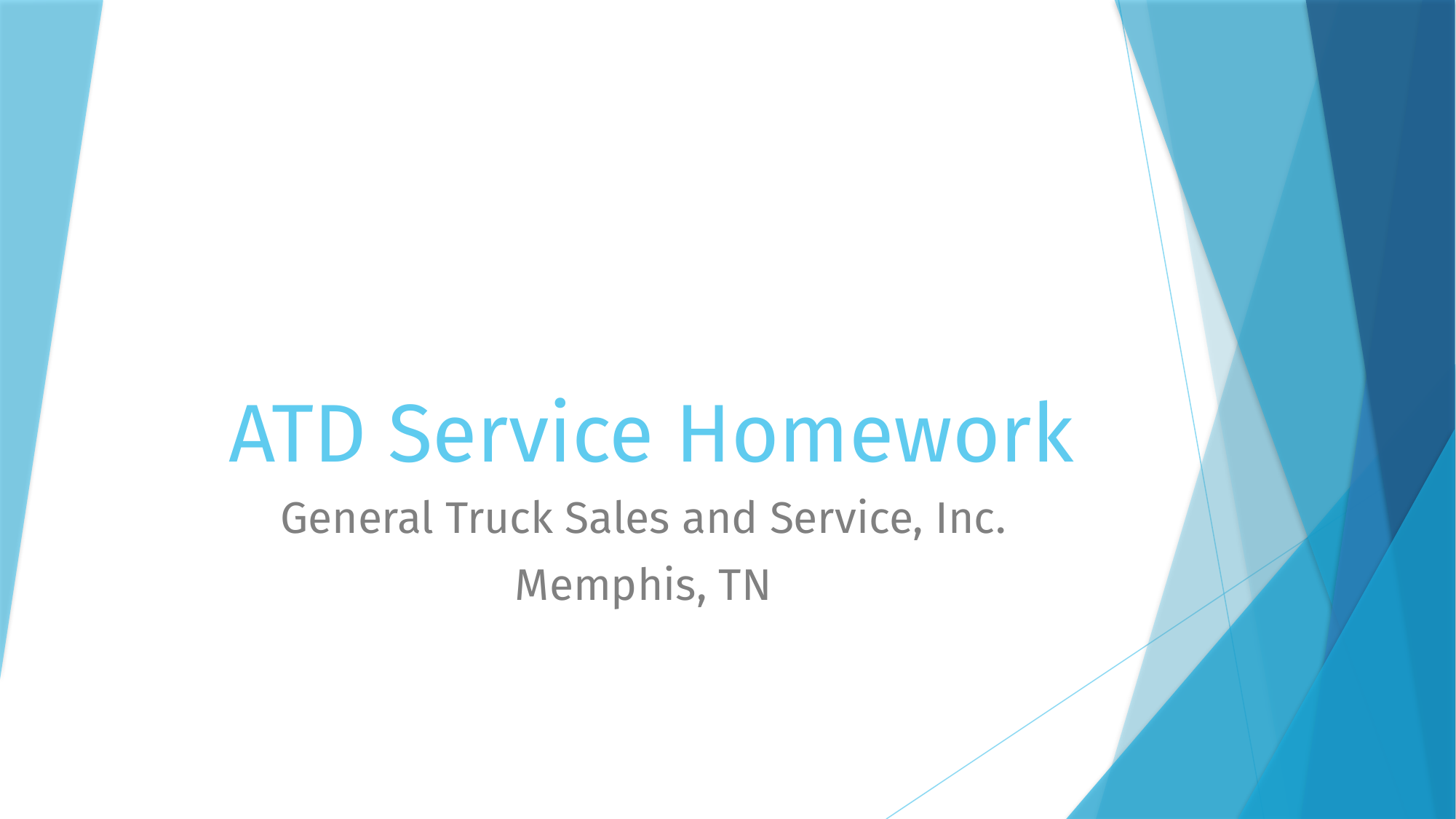

# ATD Service Homework
General Truck Sales and Service, Inc.
Memphis, TN